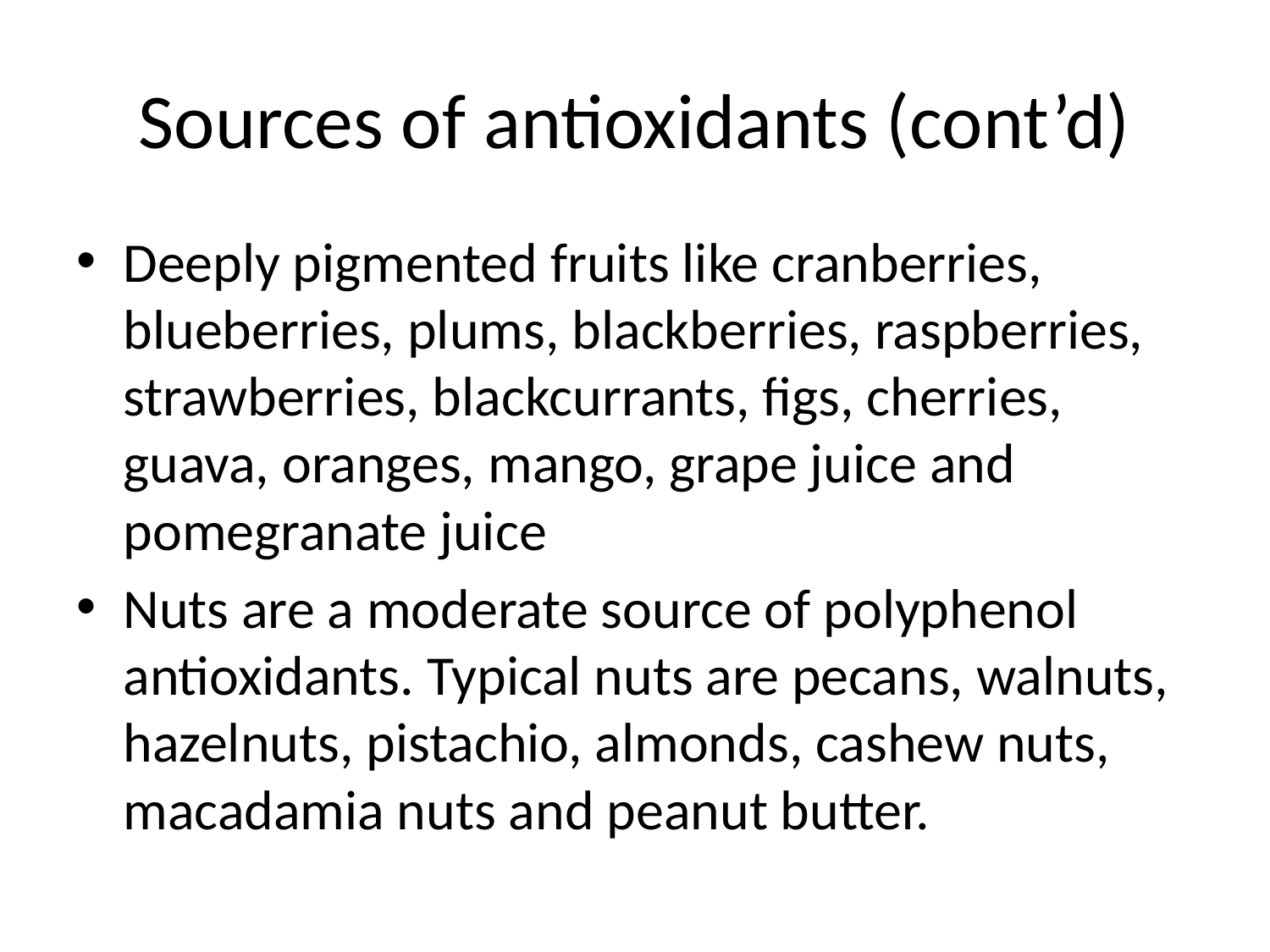

# Sources of antioxidants (cont’d)

Deeply pigmented fruits like cranberries, blueberries, plums, blackberries, raspberries, strawberries, blackcurrants, figs, cherries, guava, oranges, mango, grape juice and pomegranate juice
Nuts are a moderate source of polyphenol antioxidants. Typical nuts are pecans, walnuts, hazelnuts, pistachio, almonds, cashew nuts, macadamia nuts and peanut butter.